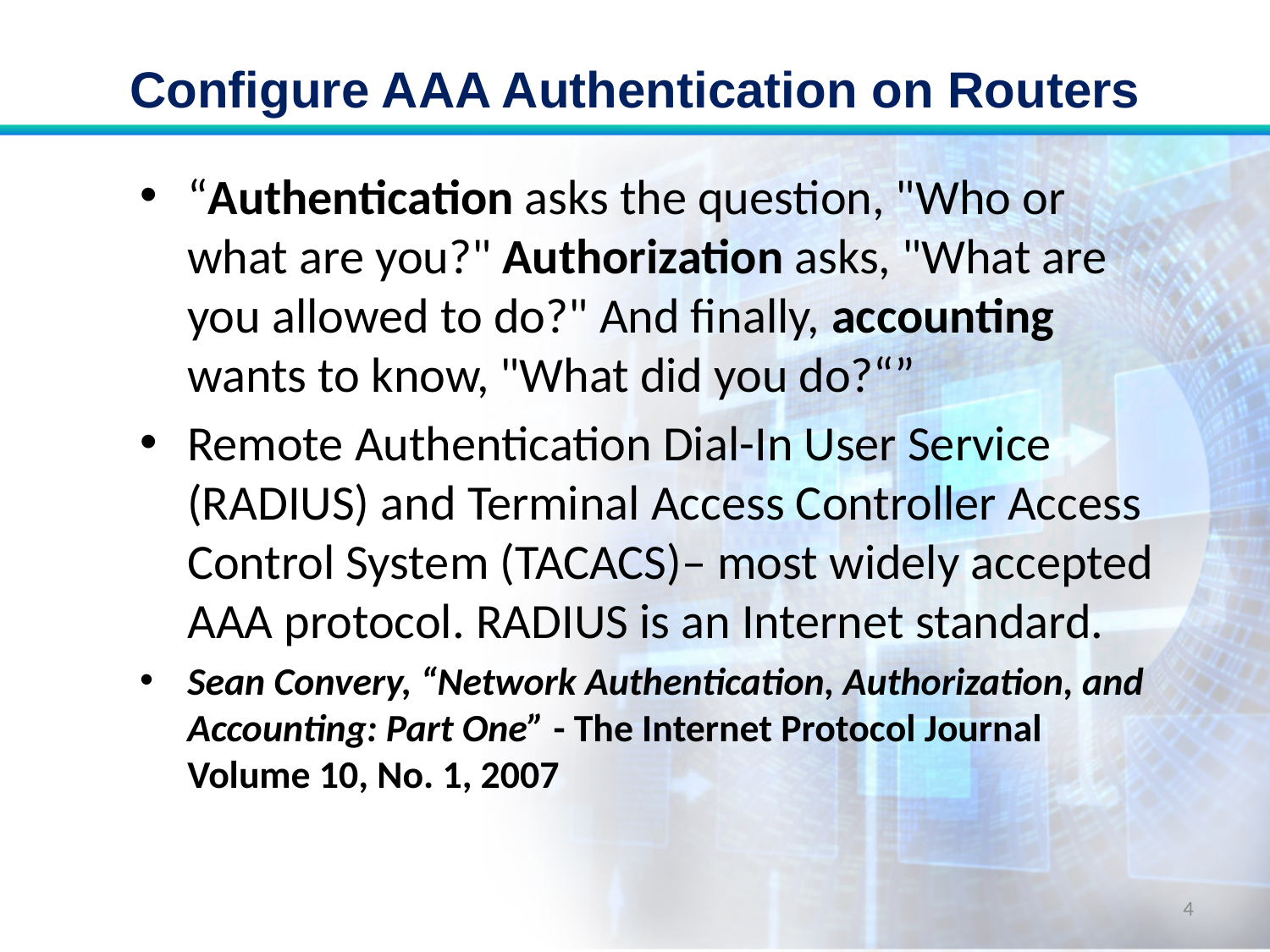

# Configure AAA Authentication on Routers
“Authentication asks the question, "Who or what are you?" Authorization asks, "What are you allowed to do?" And finally, accounting wants to know, "What did you do?“”
Remote Authentication Dial-In User Service (RADIUS) and Terminal Access Controller Access Control System (TACACS)– most widely accepted AAA protocol. RADIUS is an Internet standard.
Sean Convery, “Network Authentication, Authorization, and Accounting: Part One” - The Internet Protocol Journal  Volume 10, No. 1, 2007

4